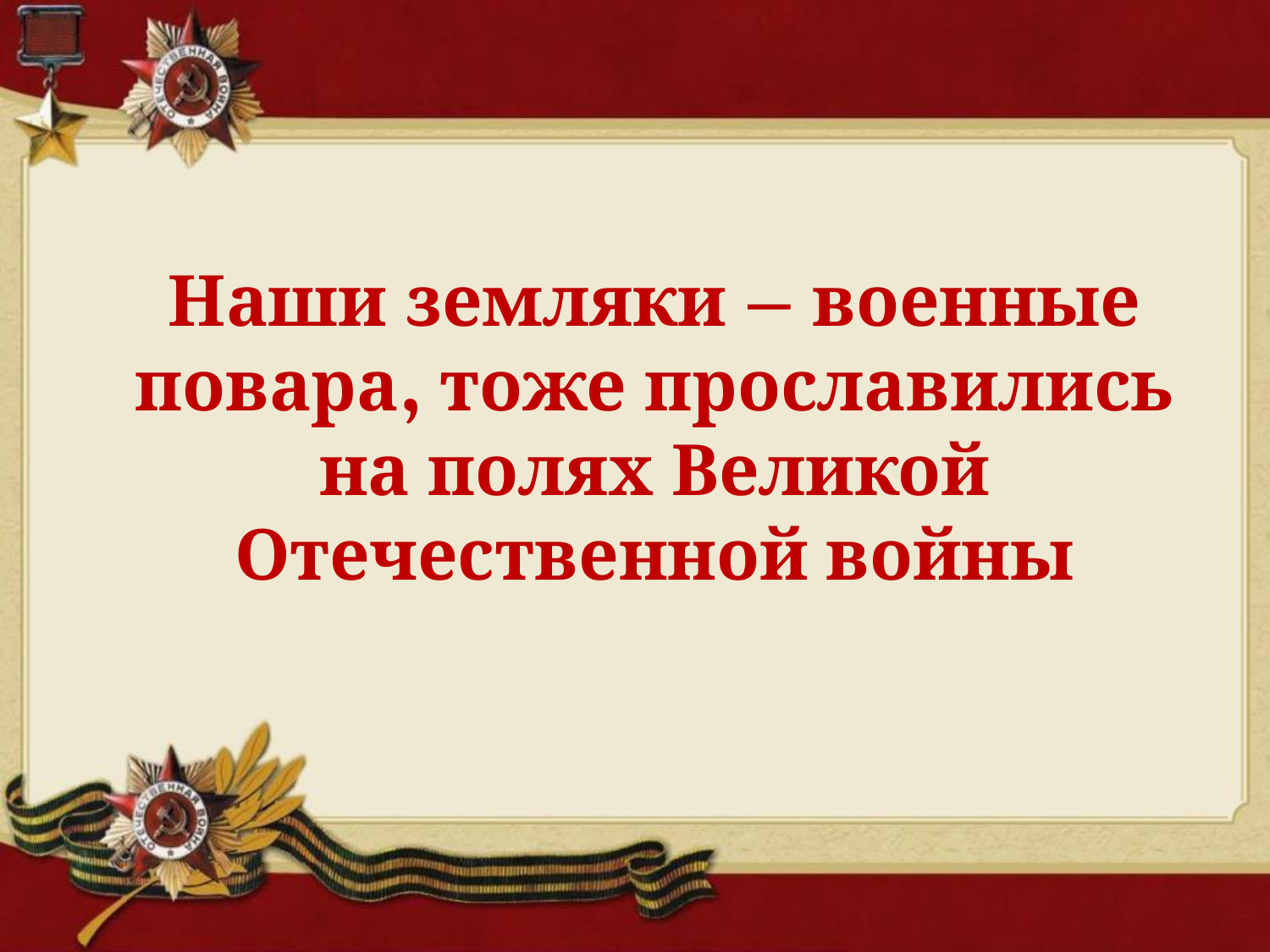

# Наши земляки – военные повара, тоже прославились на полях Великой Отечественной войны